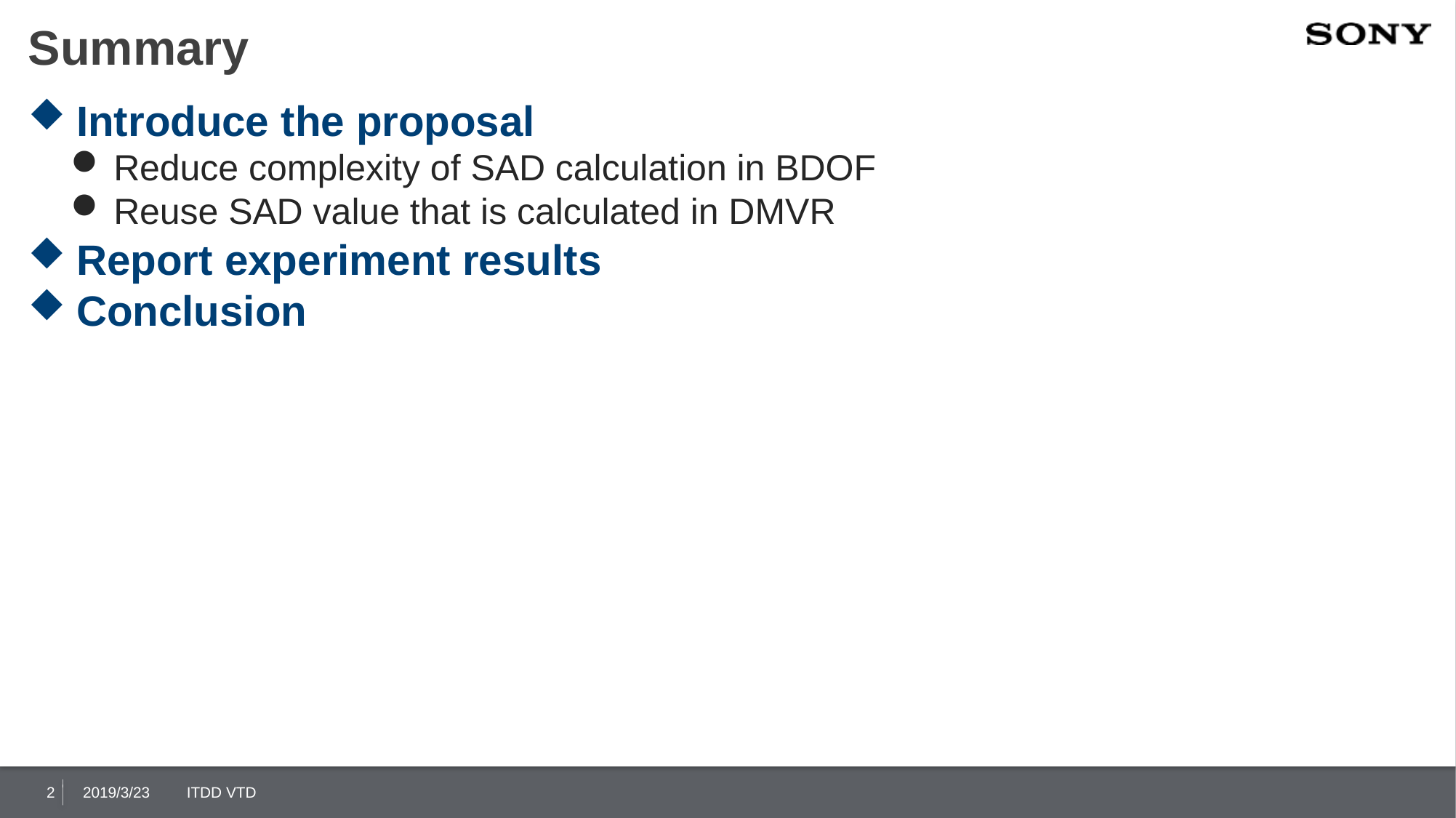

# Summary
Introduce the proposal
Reduce complexity of SAD calculation in BDOF
Reuse SAD value that is calculated in DMVR
Report experiment results
Conclusion

2
2019/3/23
ITDD VTD